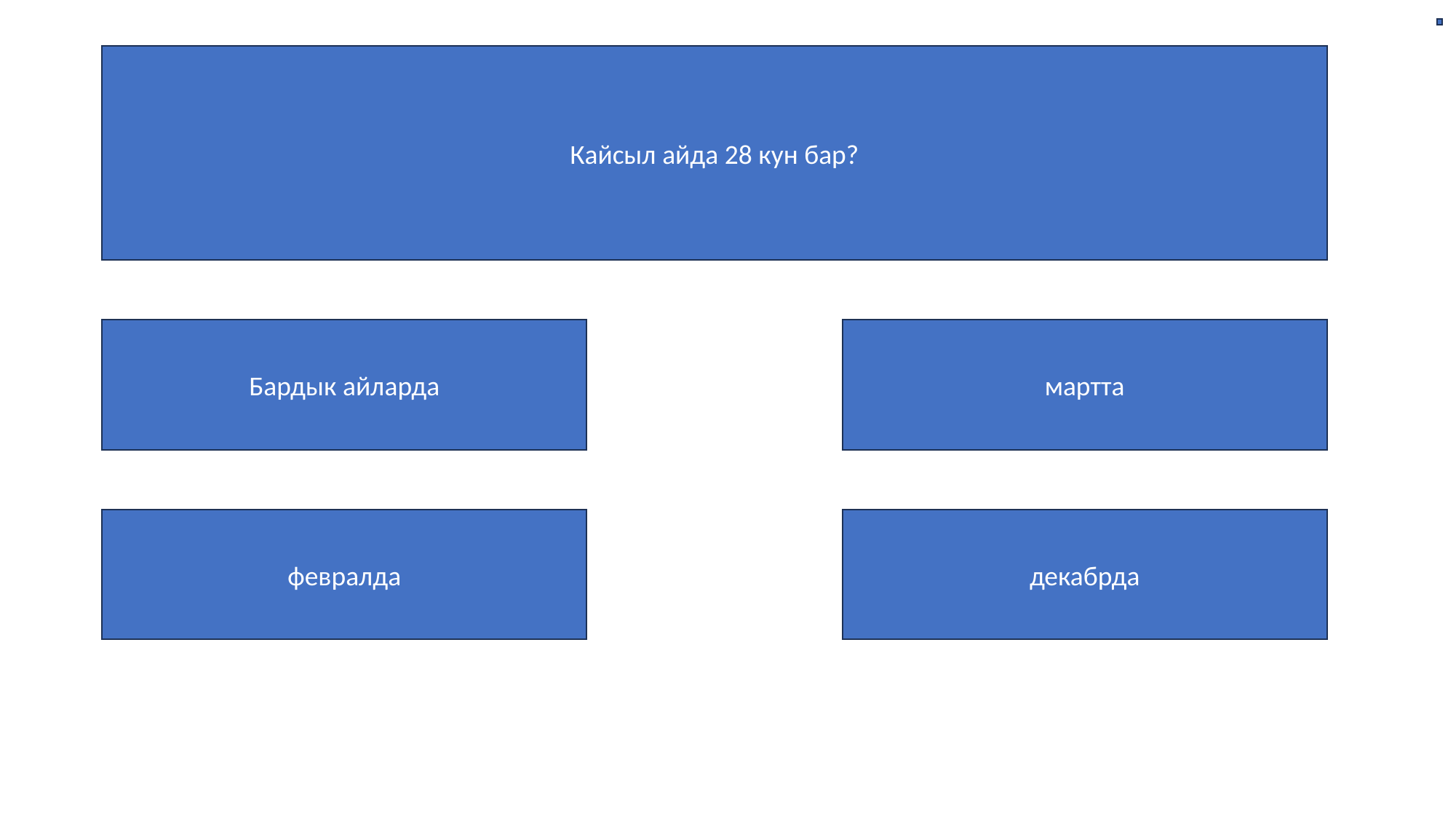

Кайсыл айда 28 кун бар?
Бардык айларда
мартта
февралда
декабрда